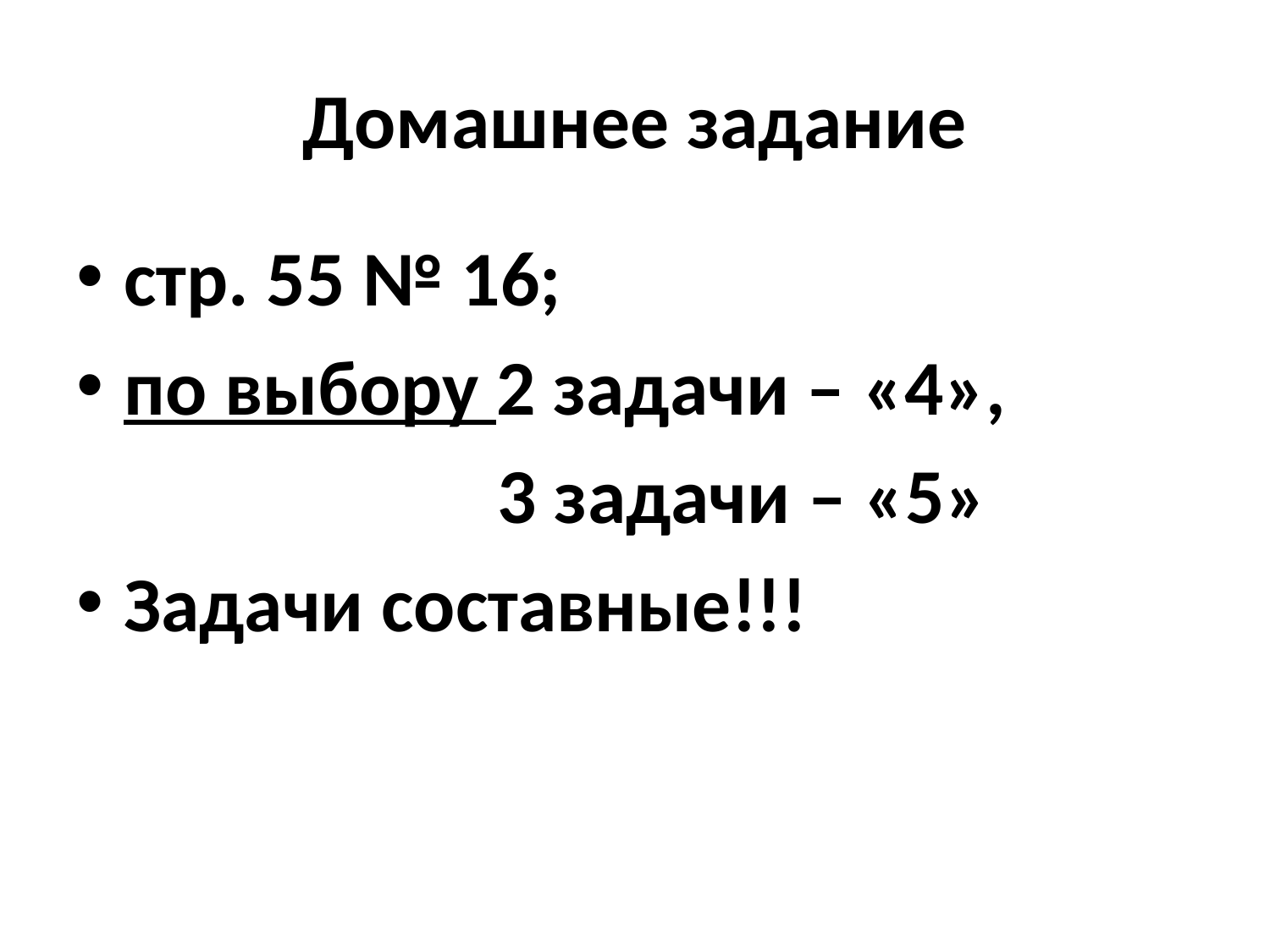

# Домашнее задание
стр. 55 № 16;
по выбору 2 задачи – «4»,
                        3 задачи – «5»
Задачи составные!!!